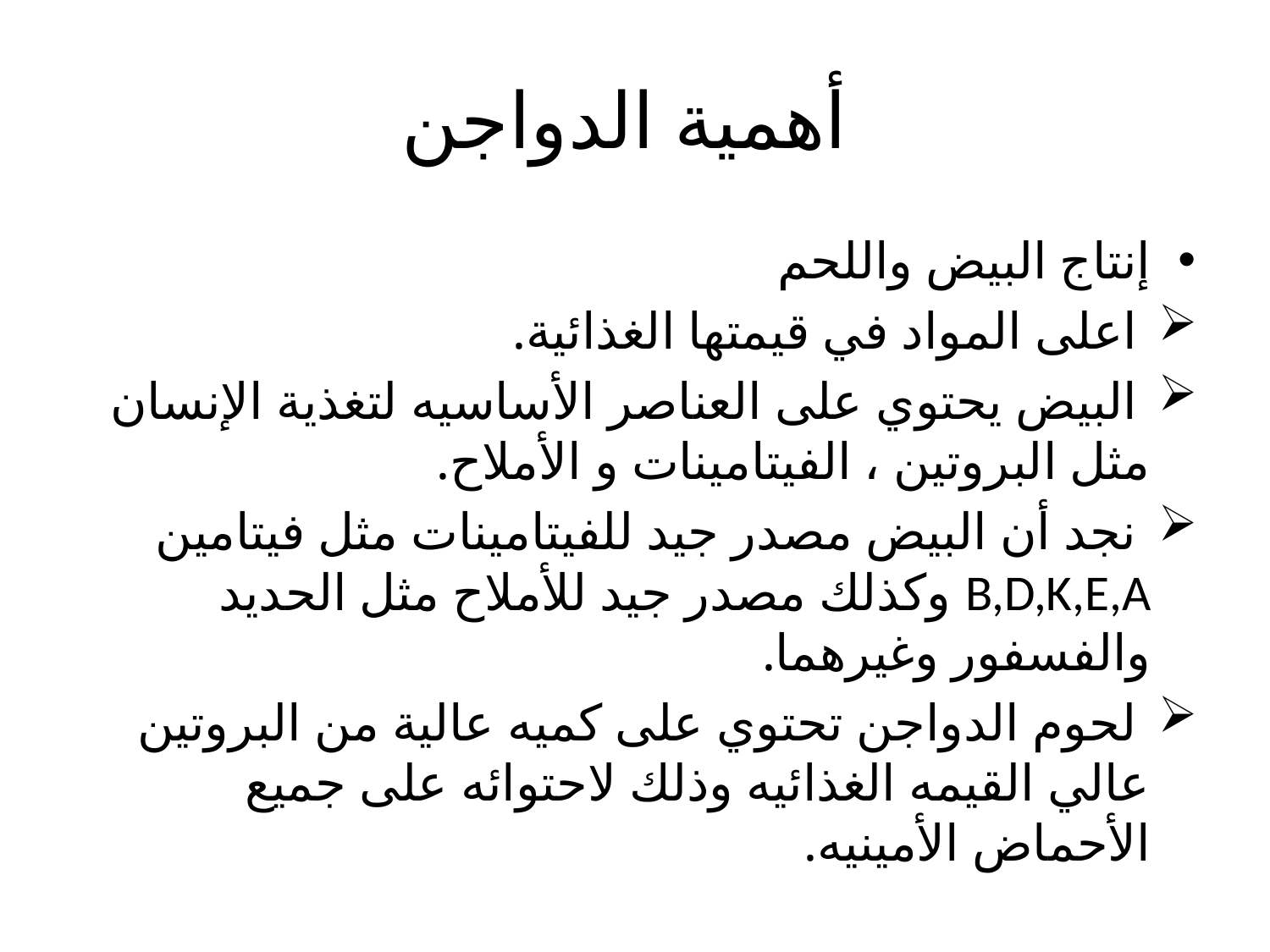

# أهمية الدواجن
إنتاج البيض واللحم
 اعلى المواد في قيمتها الغذائية.
 البيض يحتوي على العناصر الأساسيه لتغذية الإنسان مثل البروتين ، الفيتامينات و الأملاح.
 نجد أن البيض مصدر جيد للفيتامينات مثل فيتامين B,D,K,E,A وكذلك مصدر جيد للأملاح مثل الحديد والفسفور وغيرهما.
 لحوم الدواجن تحتوي على كميه عالية من البروتين عالي القيمه الغذائيه وذلك لاحتوائه على جميع الأحماض الأمينيه.